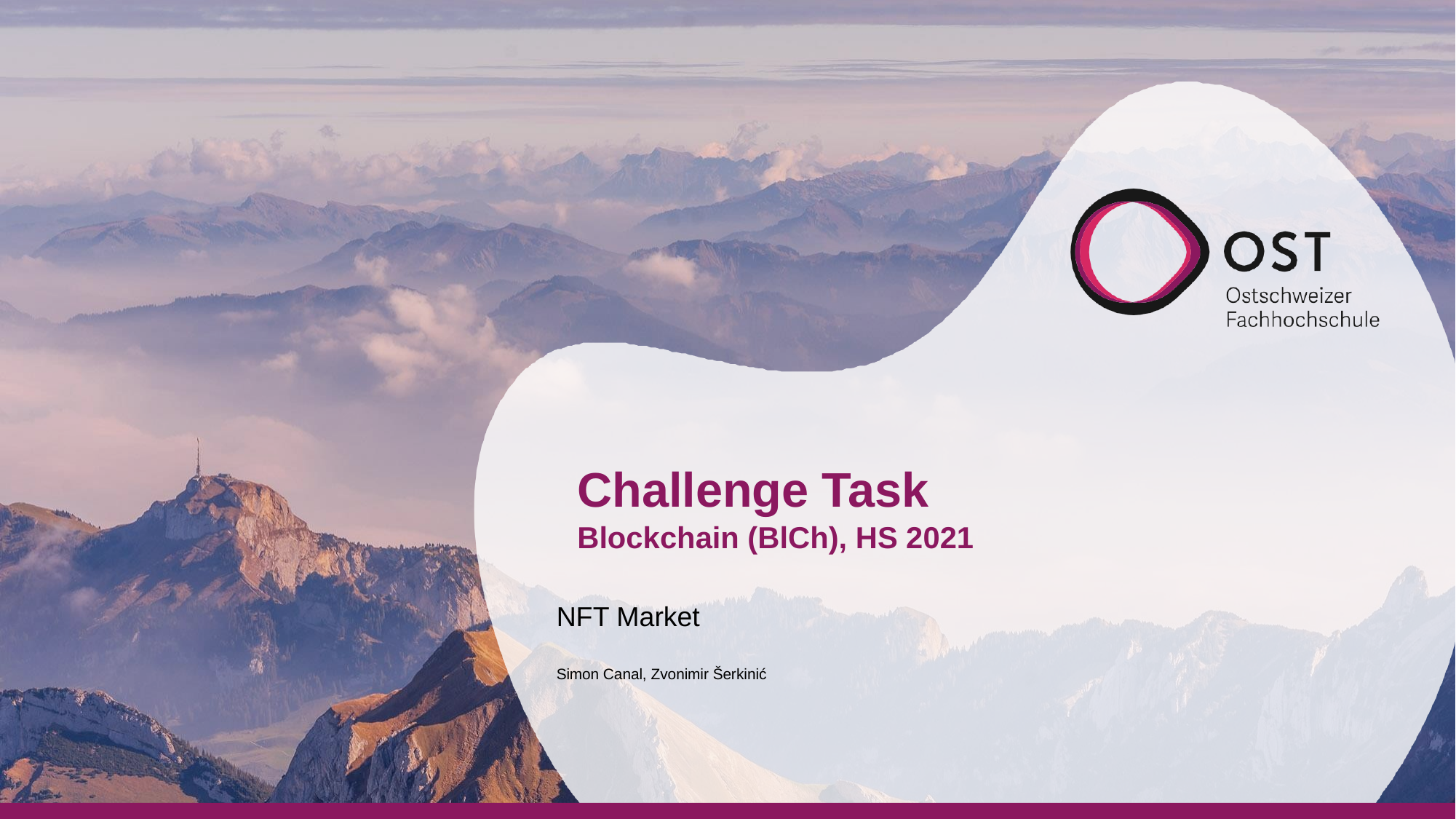

Challenge Task
Blockchain (BlCh), HS 2021

NFT Market

Simon Canal, Zvonimir Šerkinić